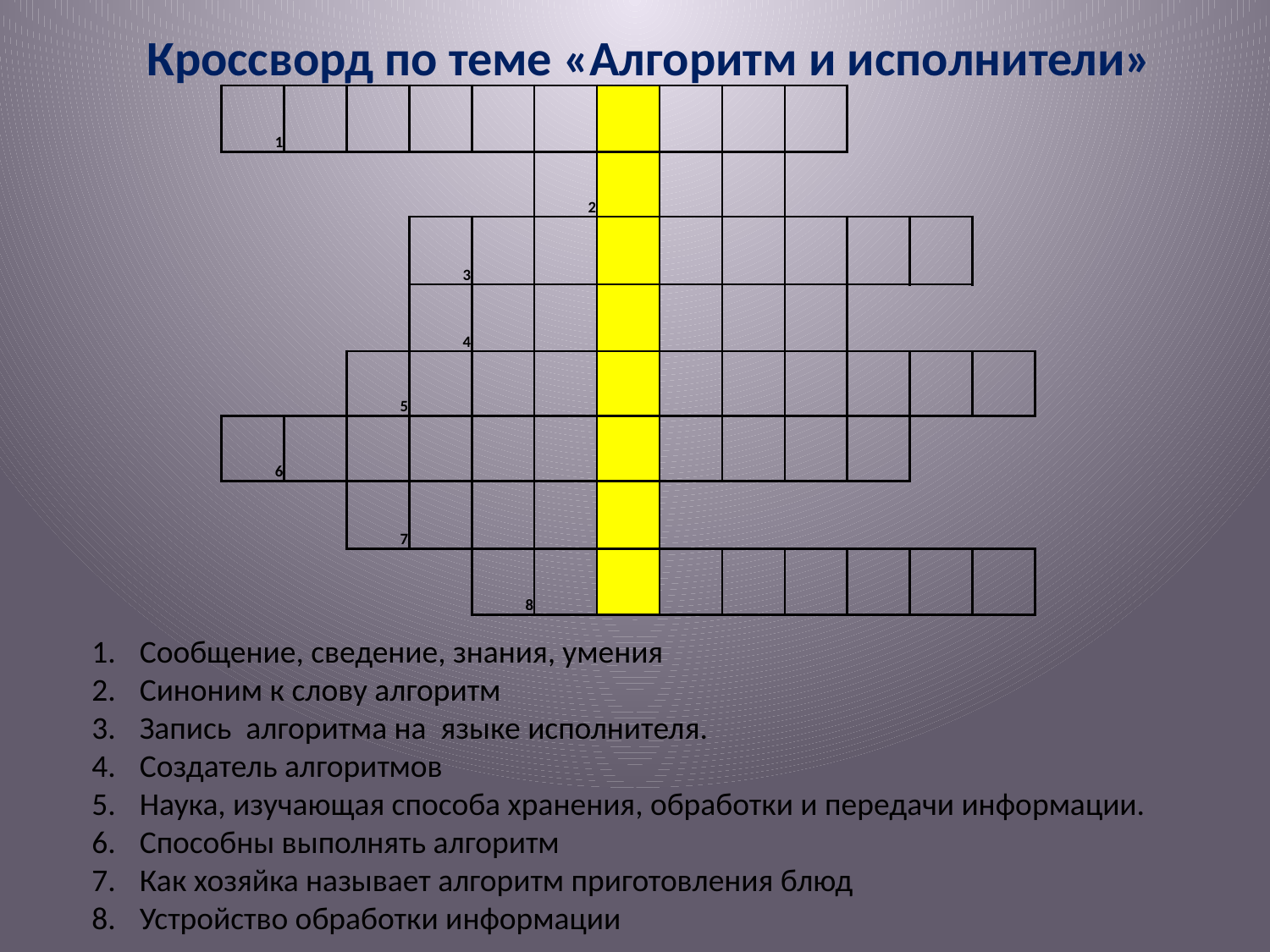

Кроссворд по теме «Алгоритм и исполнители»
|  |  |  |  |  |  |  |  |  |  |  |  |  |  |  |
| --- | --- | --- | --- | --- | --- | --- | --- | --- | --- | --- | --- | --- | --- | --- |
|  | 1 |  |  |  |  |  |  |  |  |  |  |  |  |  |
|  |  |  |  |  |  | 2 |  |  |  |  |  |  |  |  |
|  |  |  |  | 3 |  |  |  |  |  |  |  |  |  |  |
|  |  |  |  | 4 |  |  |  |  |  |  |  |  |  |  |
|  |  |  | 5 |  |  |  |  |  |  |  |  |  |  |  |
|  | 6 |  |  |  |  |  |  |  |  |  |  |  |  |  |
|  |  |  | 7 |  |  |  |  |  |  |  |  |  |  |  |
|  |  |  |  |  | 8 |  |  |  |  |  |  |  |  |  |
|  |  |  |  |  |  |  |  |  |  |  |  |  |  |  |
|  |  |  |  |  |  |  |  |  |  |  |  |  |  |  |
Сообщение, сведение, знания, умения
Синоним к слову алгоритм
Запись  алгоритма на  языке исполнителя.
Создатель алгоритмов
Наука, изучающая способа хранения, обработки и передачи информации.
Способны выполнять алгоритм
Как хозяйка называет алгоритм приготовления блюд
Устройство обработки информации